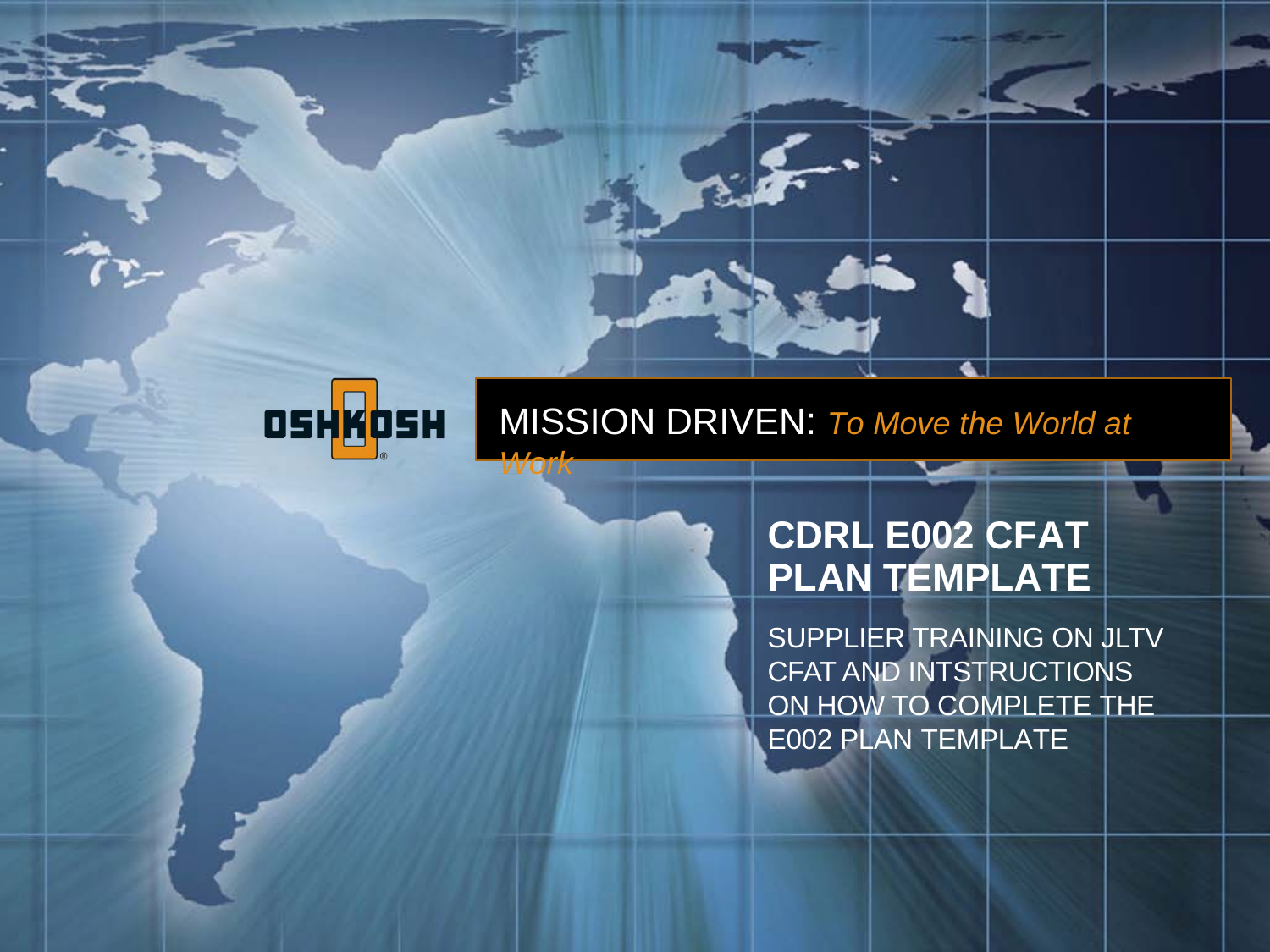

MISSION DRIVEN: To Move the World at Work
CDRL E002 CFAT PLAN TEMPLATE
SUPPLIER TRAINING ON JLTV CFAT AND INTSTRUCTIONS ON HOW TO COMPLETE THE E002 PLAN TEMPLATE